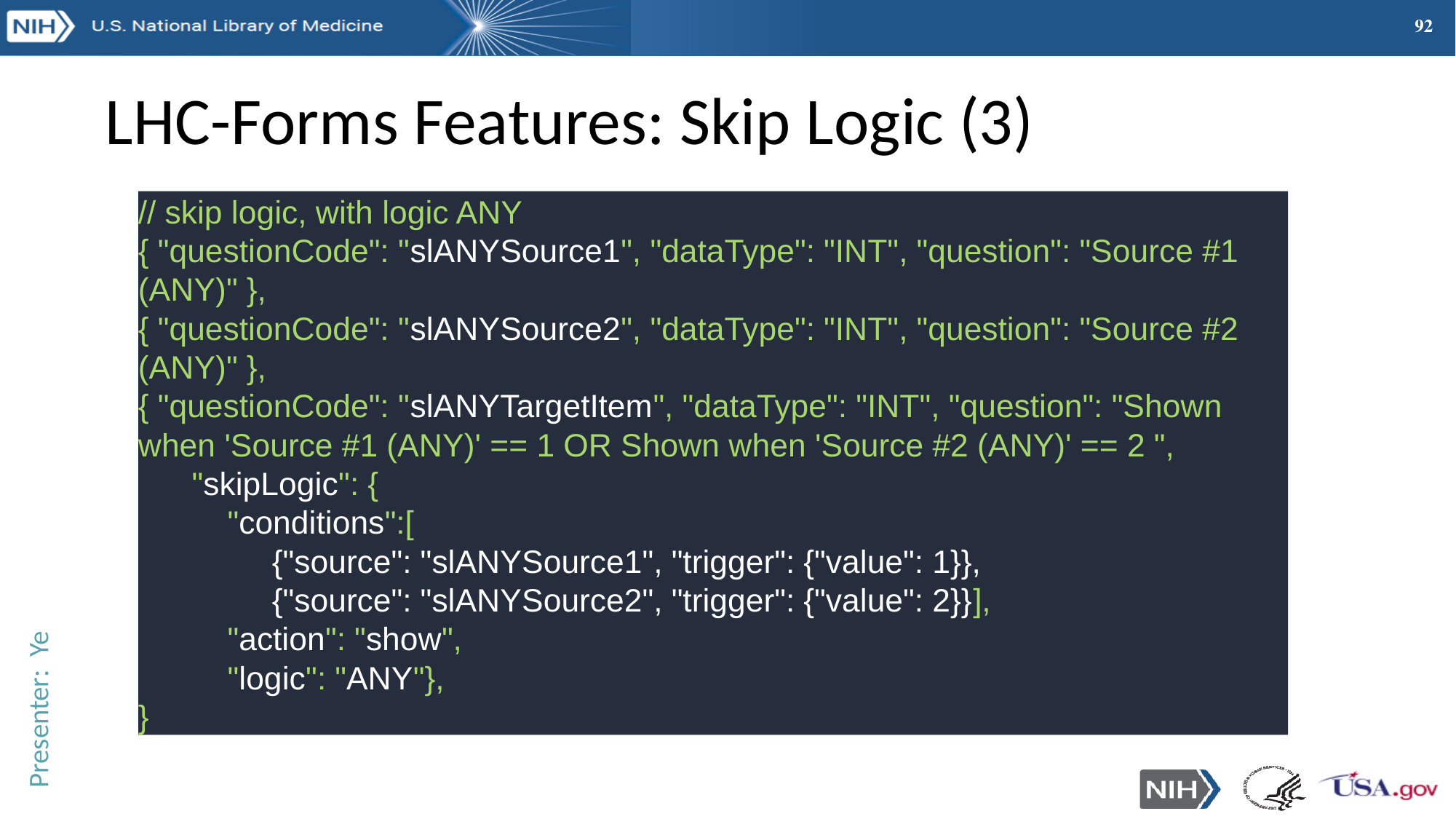

# LHC-Forms Features: Skip Logic (3)
// skip logic, with logic ANY
{ "questionCode": "slANYSource1", "dataType": "INT", "question": "Source #1 (ANY)" },
{ "questionCode": "slANYSource2", "dataType": "INT", "question": "Source #2 (ANY)" },
{ "questionCode": "slANYTargetItem", "dataType": "INT", "question": "Shown when 'Source #1 (ANY)' == 1 OR Shown when 'Source #2 (ANY)' == 2 ",
      "skipLogic": {
          "conditions":[
               {"source": "slANYSource1", "trigger": {"value": 1}},
               {"source": "slANYSource2", "trigger": {"value": 2}}],
          "action": "show",
          "logic": "ANY"},
}
Presenter:  Ye